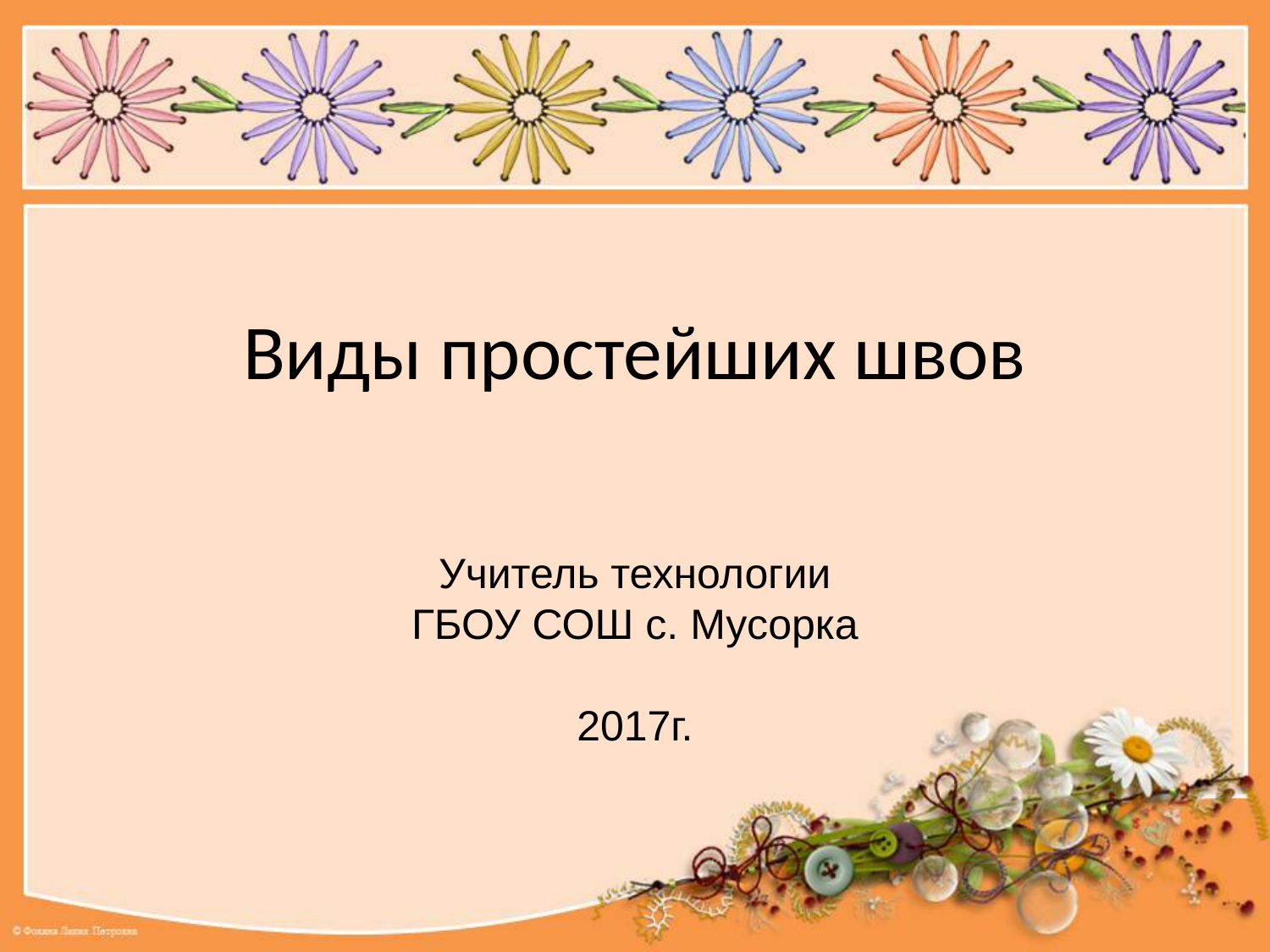

# Виды простейших швов
Учитель технологии
ГБОУ СОШ с. Мусорка

2017г.